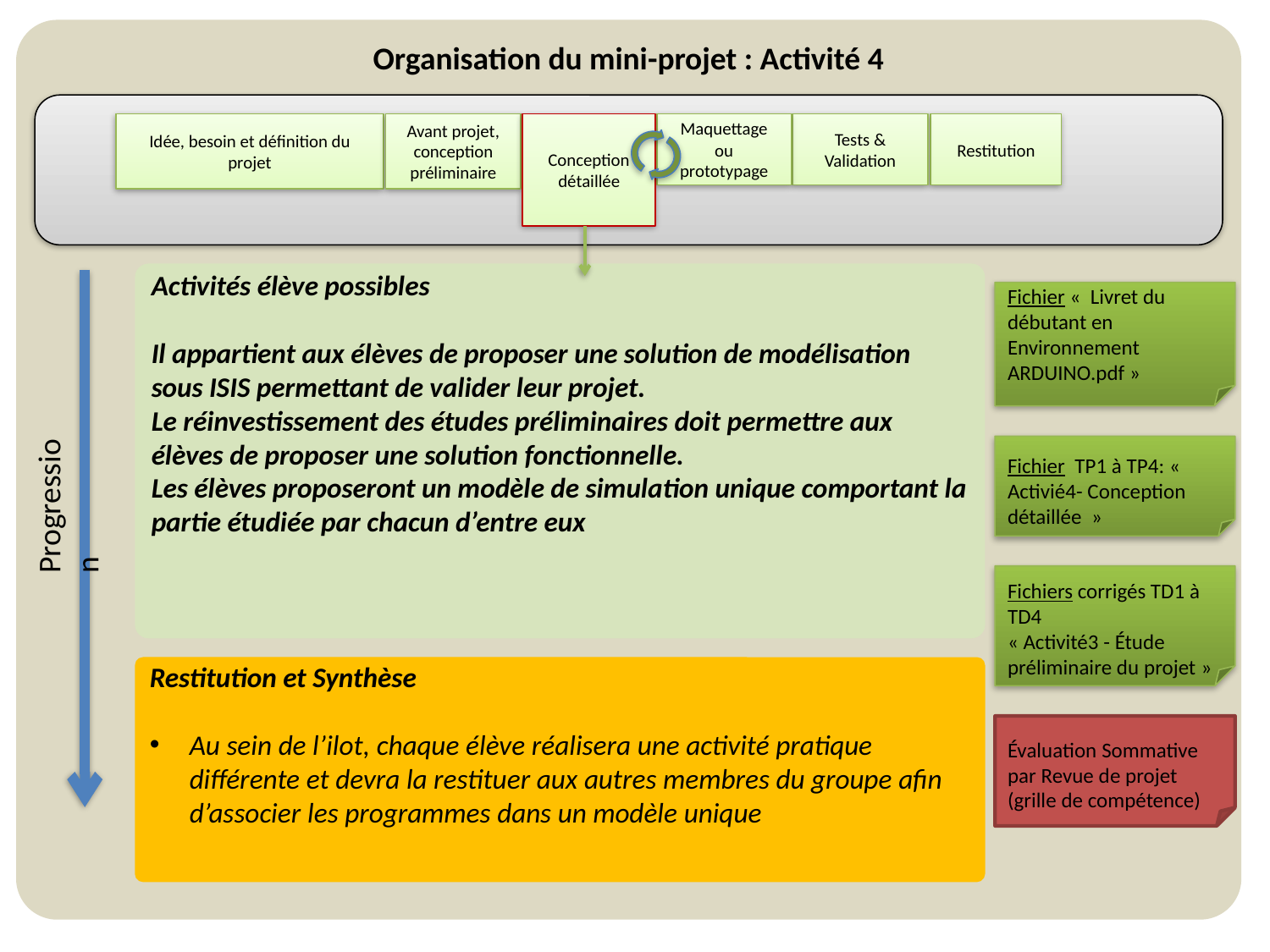

Organisation du mini-projet : Activité 4

Idée, besoin et définition du projet
Avant projet, conception préliminaire
Conception détaillée
Tests & Validation
Restitution
Maquettage ou prototypage

Activités élève possibles

Il appartient aux élèves de proposer une solution de modélisation sous ISIS permettant de valider leur projet.
Le réinvestissement des études préliminaires doit permettre aux élèves de proposer une solution fonctionnelle.
Les élèves proposeront un modèle de simulation unique comportant la partie étudiée par chacun d’entre eux
Fichier «  Livret du débutant en Environnement  ARDUINO.pdf »
Progression

Fichier  TP1 à TP4: «  Activié4- Conception détaillée  »

Fichiers corrigés TD1 à TD4
« Activité3 - Étude préliminaire du projet »

Restitution et Synthèse

Au sein de l’ilot, chaque élève réalisera une activité pratique différente et devra la restituer aux autres membres du groupe afin d’associer les programmes dans un modèle unique

Évaluation Sommative par Revue de projet (grille de compétence)